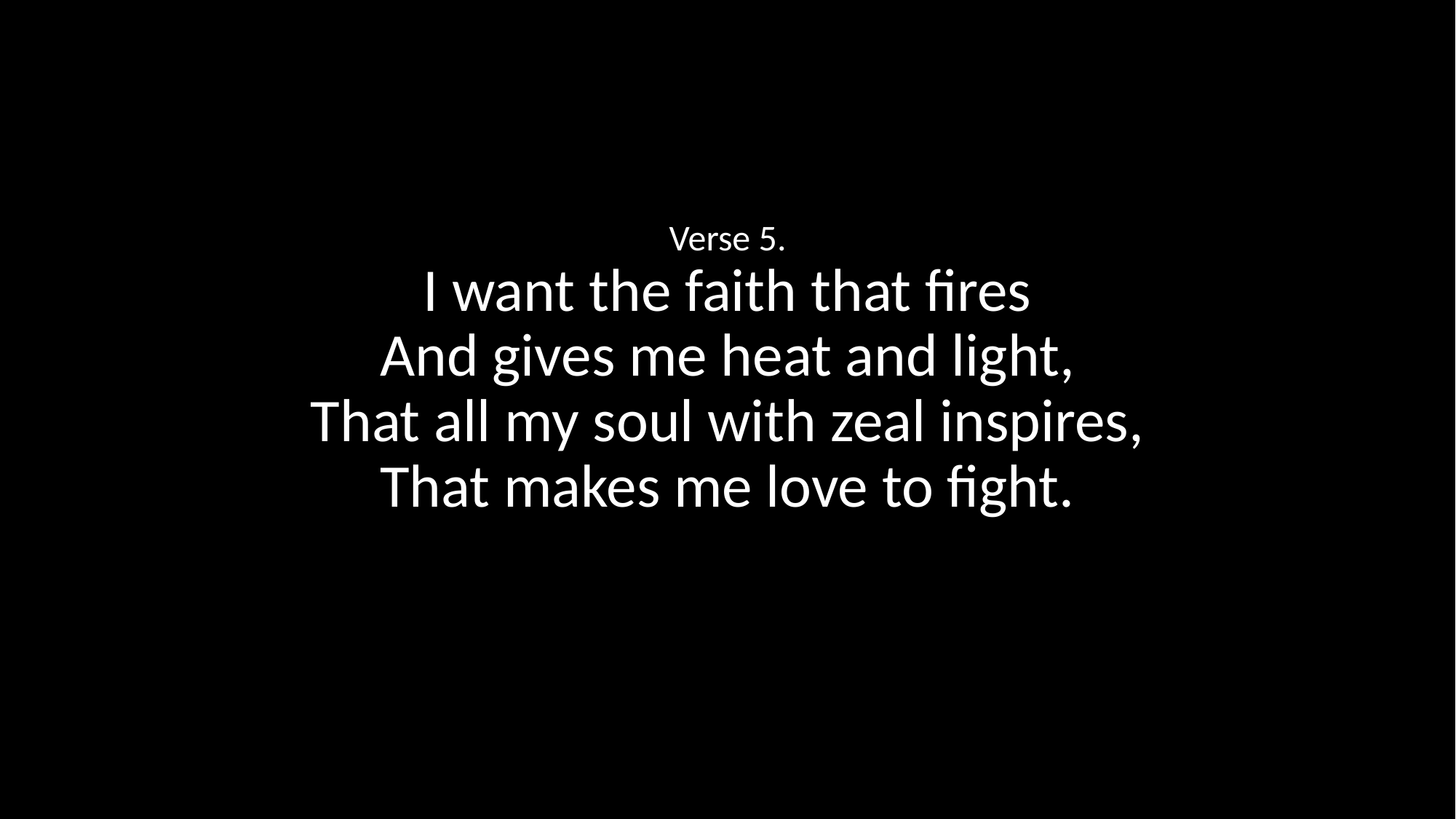

Verse 5.
I want the faith that fires
And gives me heat and light,
That all my soul with zeal inspires,
That makes me love to fight.